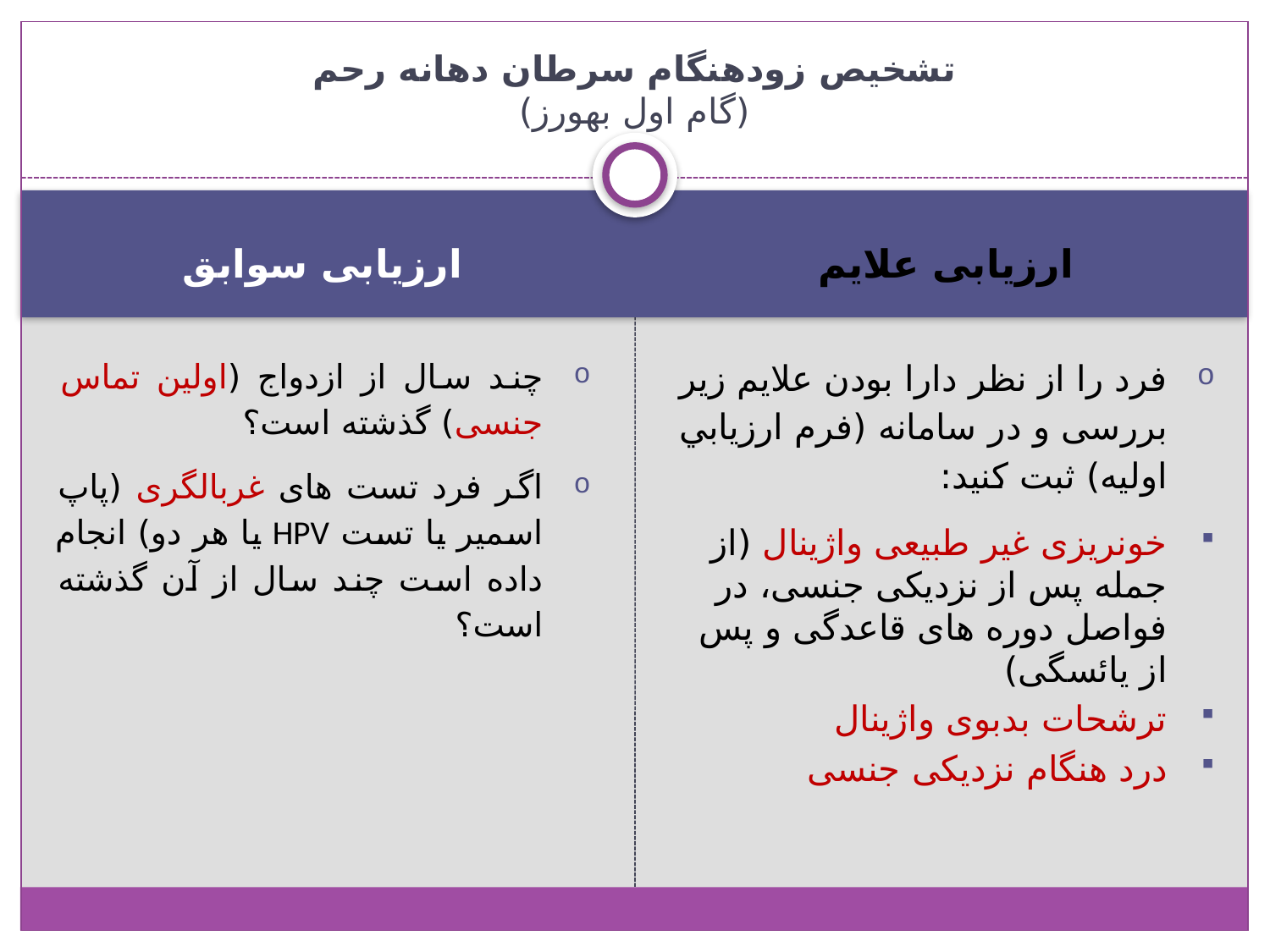

# تشخیص زودهنگام سرطان دهانه رحم (گام اول بهورز)
ارزیابی سوابق
ارزیابی علایم
چند سال از ازدواج (اولین تماس جنسی) گذشته است؟
اگر فرد تست های غربالگری (پاپ اسمیر یا تست HPV یا هر دو) انجام داده است چند سال از آن گذشته است؟
فرد را از نظر دارا بودن علایم زیر بررسی و در سامانه (فرم ارزيابي اوليه) ثبت کنيد:
خونریزی غیر طبیعی واژینال (از جمله پس از نزدیکی جنسی، در فواصل دوره های قاعدگی و پس از یائسگی)
ترشحات بدبوی واژینال
درد هنگام نزدیکی جنسی